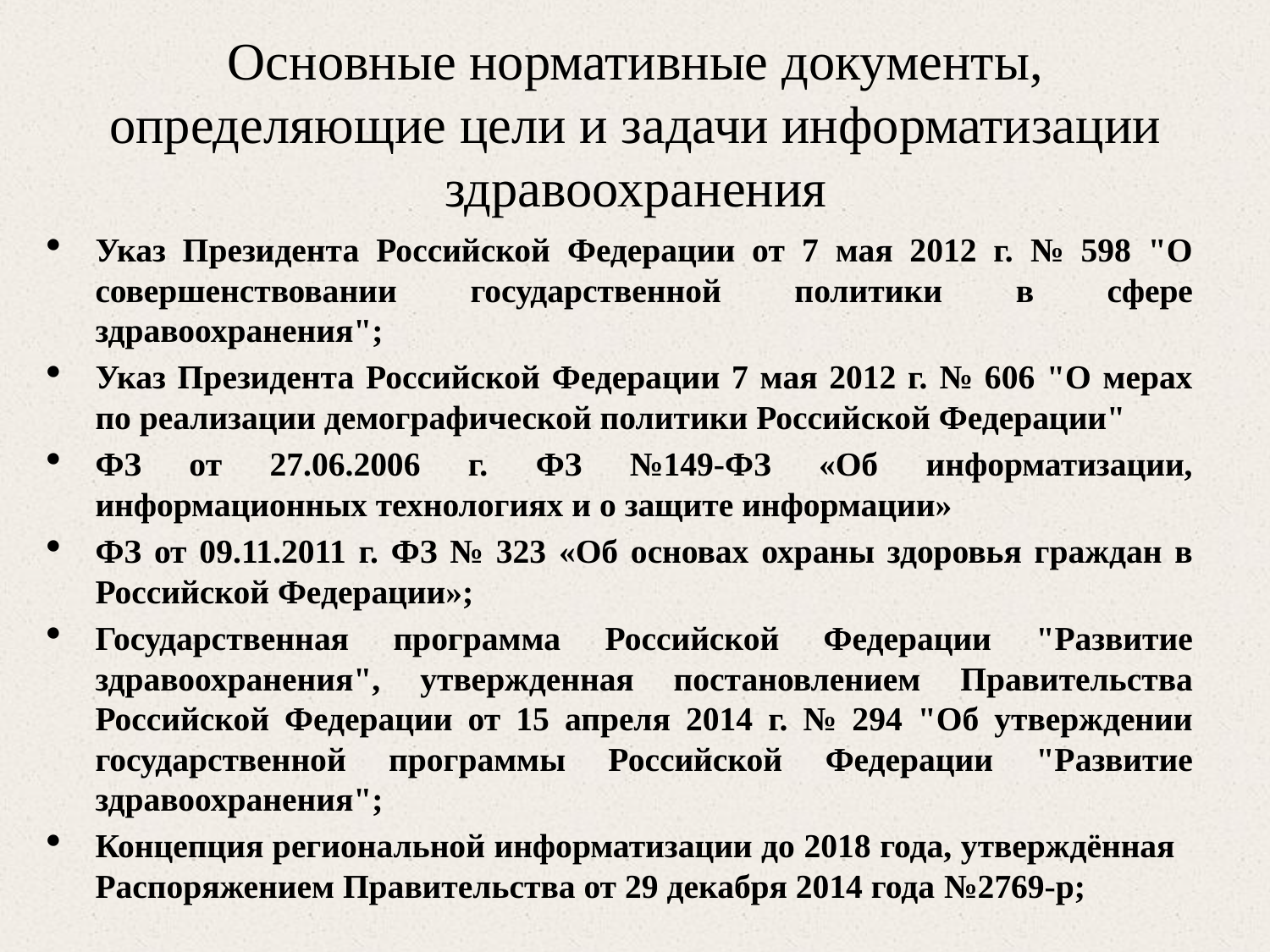

# Основные нормативные документы, определяющие цели и задачи информатизации здравоохранения
Указ Президента Российской Федерации от 7 мая 2012 г. № 598 "О совершенствовании государственной политики в сфере здравоохранения";
Указ Президента Российской Федерации 7 мая 2012 г. № 606 "О мерах по реализации демографической политики Российской Федерации"
ФЗ от 27.06.2006 г. ФЗ №149-ФЗ «Об информатизации, информационных технологиях и о защите информации»
ФЗ от 09.11.2011 г. ФЗ № 323 «Об основах охраны здоровья граждан в Российской Федерации»;
Государственная программа Российской Федерации "Развитие здравоохранения", утвержденная постановлением Правительства Российской Федерации от 15 апреля 2014 г. № 294 "Об утверждении государственной программы Российской Федерации "Развитие здравоохранения";
Концепция региональной информатизации до 2018 года, утверждённая   Распоряжением Правительства от 29 декабря 2014 года №2769-р;